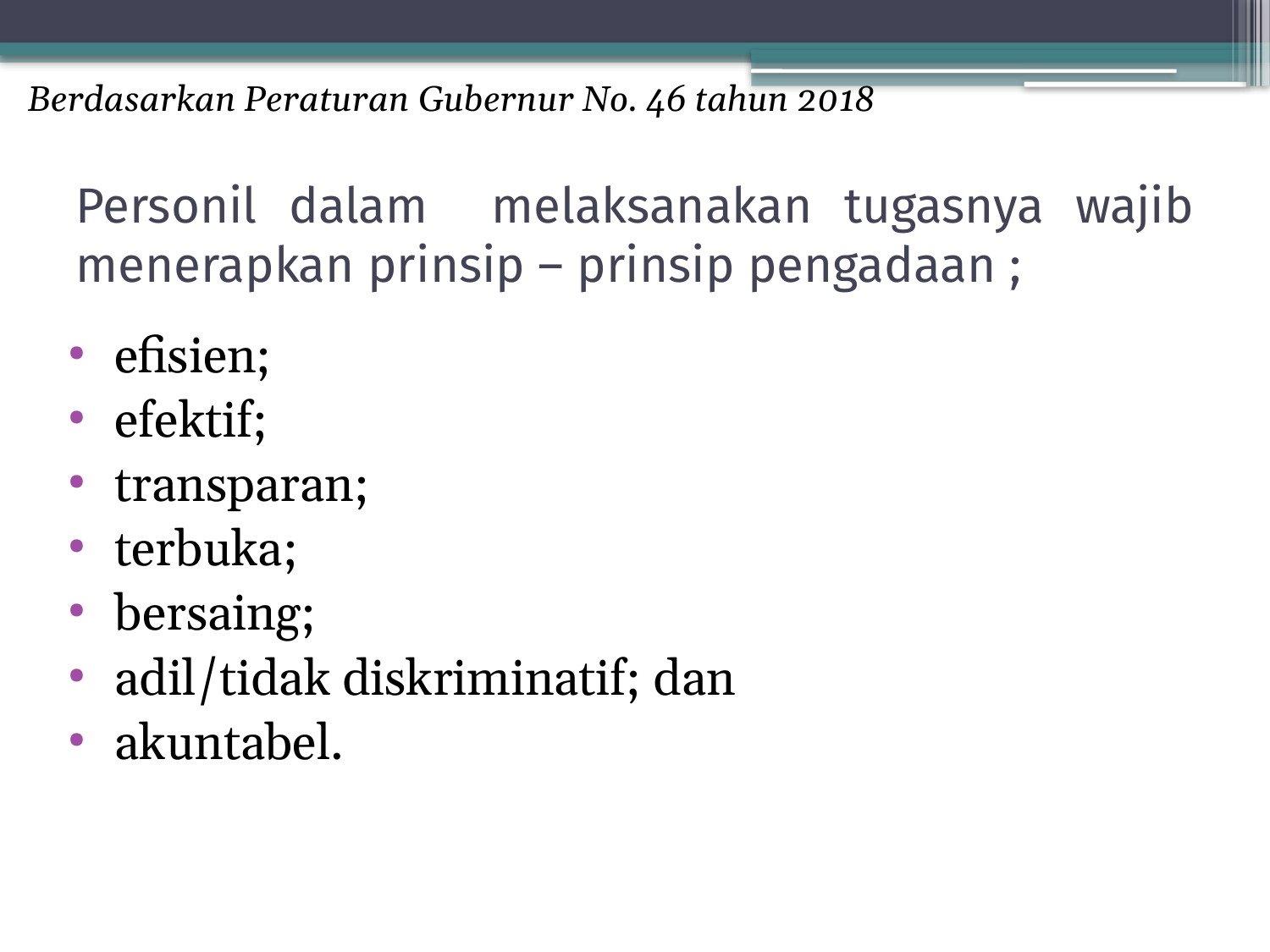

Berdasarkan Peraturan Gubernur No. 46 tahun 2018

# Personil dalam  melaksanakan tugasnya wajib menerapkan prinsip – prinsip pengadaan ;
 efisien;
 efektif;
 transparan;
 terbuka;
 bersaing;
 adil/tidak diskriminatif; dan
 akuntabel.